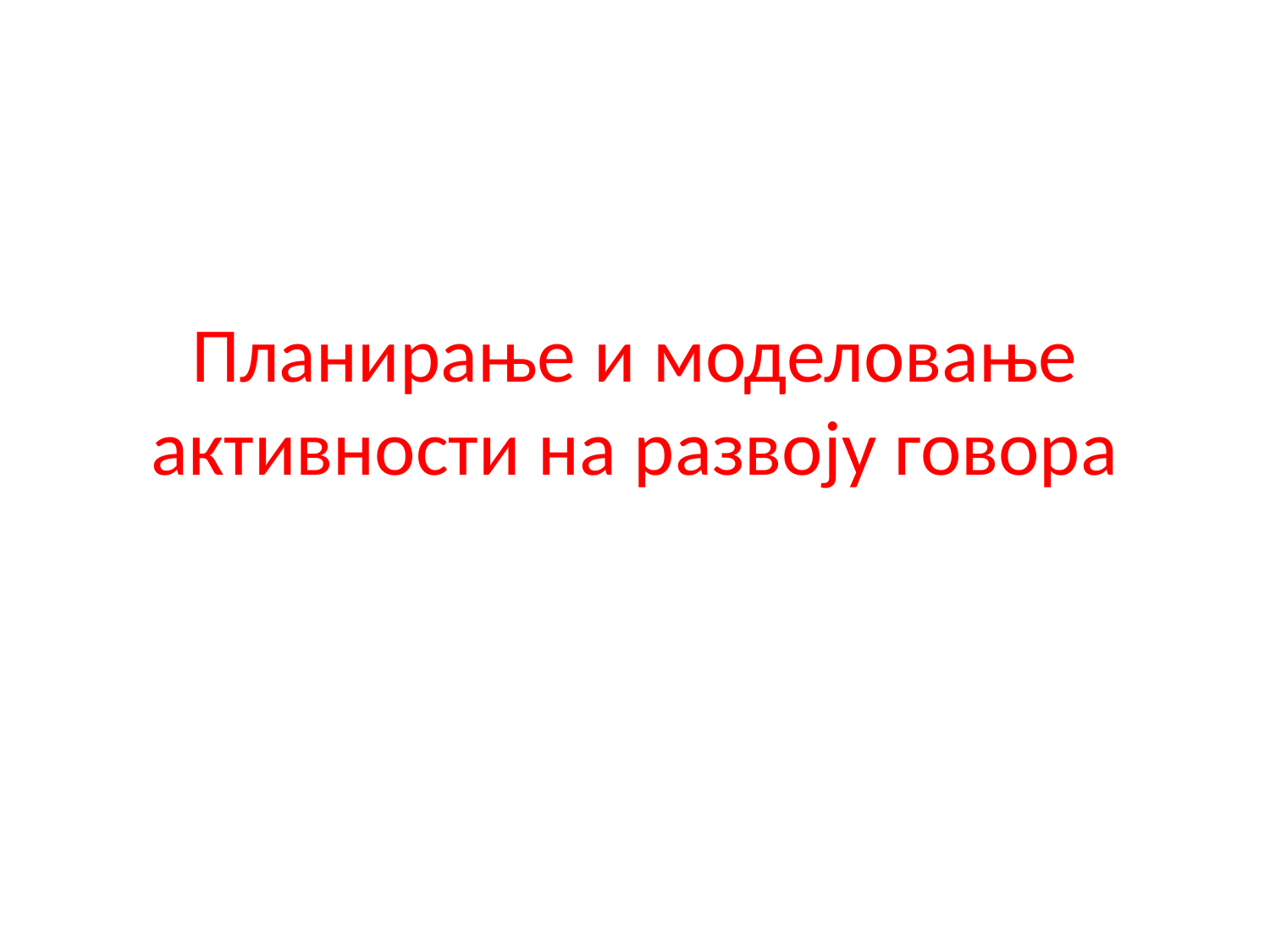

# Планирање и моделовање активности на развоју говора